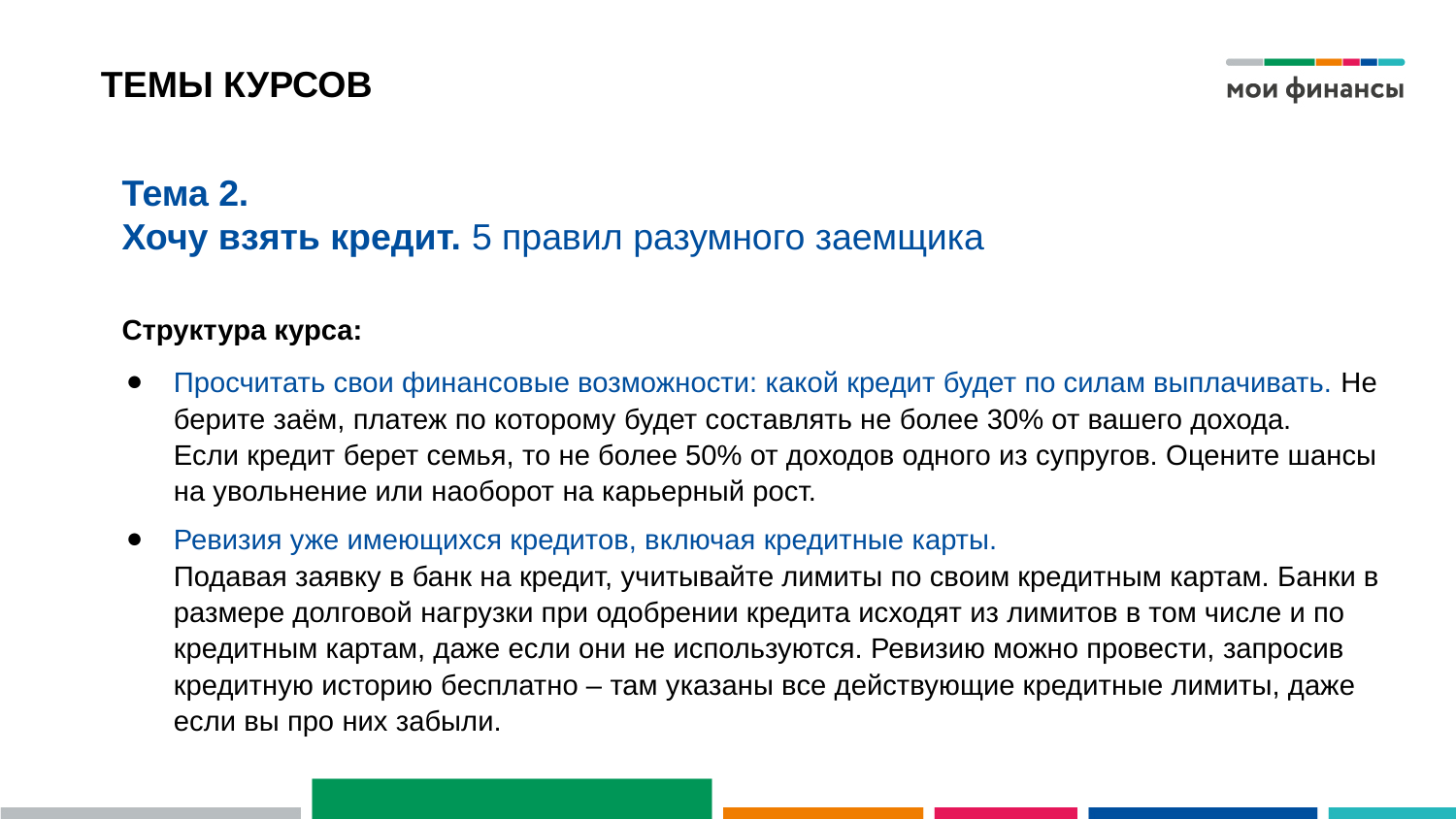

# ТЕМЫ КУРСОВ
Тема 2.
Хочу взять кредит. 5 правил разумного заемщика

Структура курса:
Просчитать свои финансовые возможности: какой кредит будет по силам выплачивать. Не берите заём, платеж по которому будет составлять не более 30% от вашего дохода.
Если кредит берет семья, то не более 50% от доходов одного из супругов. Оцените шансы на увольнение или наоборот на карьерный рост.
Ревизия уже имеющихся кредитов, включая кредитные карты.
Подавая заявку в банк на кредит, учитывайте лимиты по своим кредитным картам. Банки в размере долговой нагрузки при одобрении кредита исходят из лимитов в том числе и по кредитным картам, даже если они не используются. Ревизию можно провести, запросив кредитную историю бесплатно – там указаны все действующие кредитные лимиты, даже если вы про них забыли.